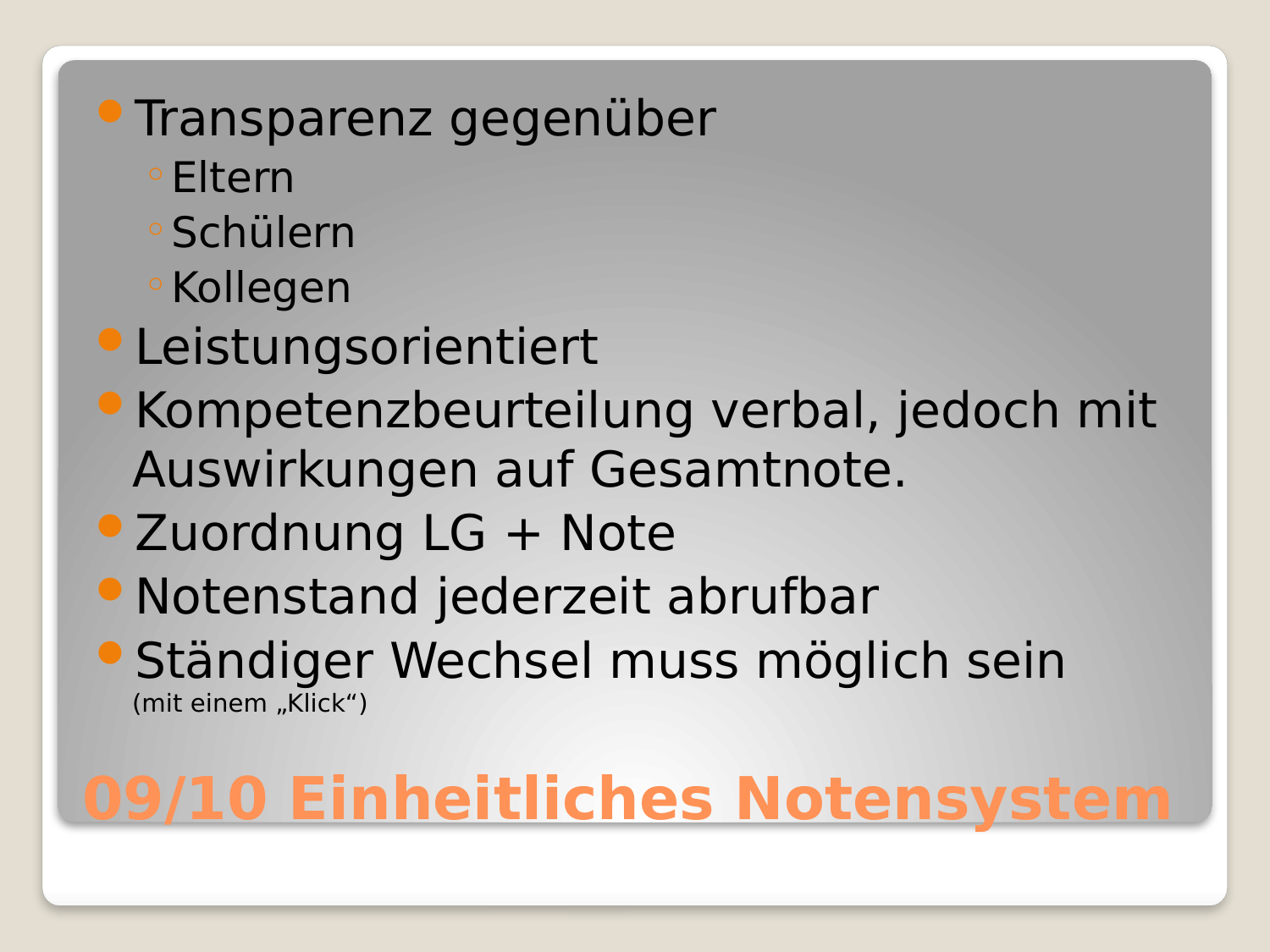

Transparenz gegenüber
Eltern
Schülern
Kollegen
Leistungsorientiert
Kompetenzbeurteilung verbal, jedoch mit Auswirkungen auf Gesamtnote.
Zuordnung LG + Note
Notenstand jederzeit abrufbar
Ständiger Wechsel muss möglich sein
(mit einem „Klick“)
# 09/10 Einheitliches Notensystem